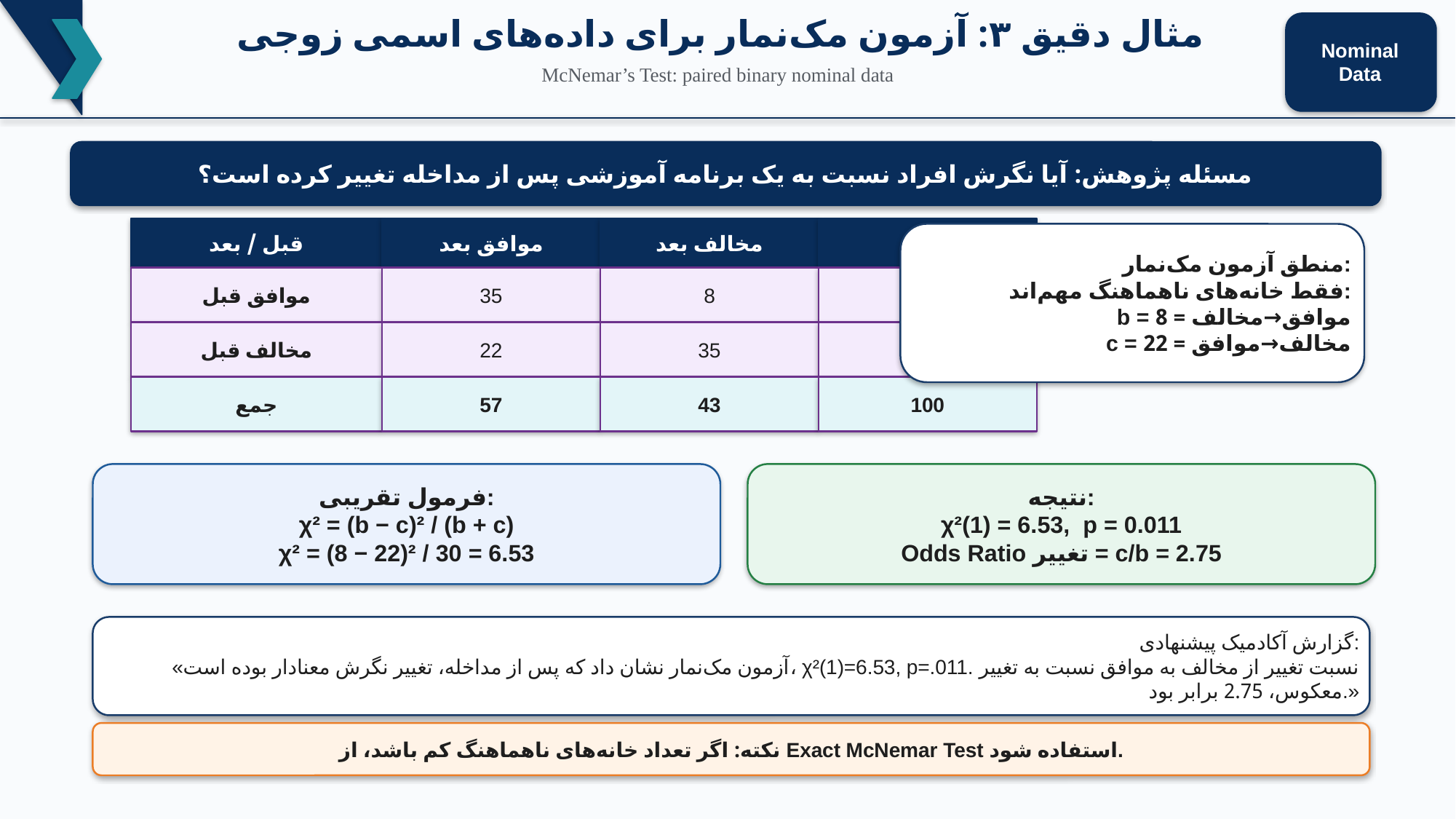

مثال دقیق ۳: آزمون مک‌نمار برای داده‌های اسمی زوجی

Nominal
Data
McNemar’s Test: paired binary nominal data
مسئله پژوهش: آیا نگرش افراد نسبت به یک برنامه آموزشی پس از مداخله تغییر کرده است؟
قبل / بعد
موافق بعد
مخالف بعد
جمع
منطق آزمون مک‌نمار:
فقط خانه‌های ناهماهنگ مهم‌اند:
b = موافق→مخالف = 8
c = مخالف→موافق = 22
موافق قبل
35
8
43
مخالف قبل
22
35
57
جمع
57
43
100
فرمول تقریبی:
χ² = (b − c)² / (b + c)
χ² = (8 − 22)² / 30 = 6.53
نتیجه:
χ²(1) = 6.53,  p = 0.011
Odds Ratio تغییر = c/b = 2.75
گزارش آکادمیک پیشنهادی:
«آزمون مک‌نمار نشان داد که پس از مداخله، تغییر نگرش معنادار بوده است، χ²(1)=6.53, p=.011. نسبت تغییر از مخالف به موافق نسبت به تغییر معکوس، 2.75 برابر بود.»
نکته: اگر تعداد خانه‌های ناهماهنگ کم باشد، از Exact McNemar Test استفاده شود.